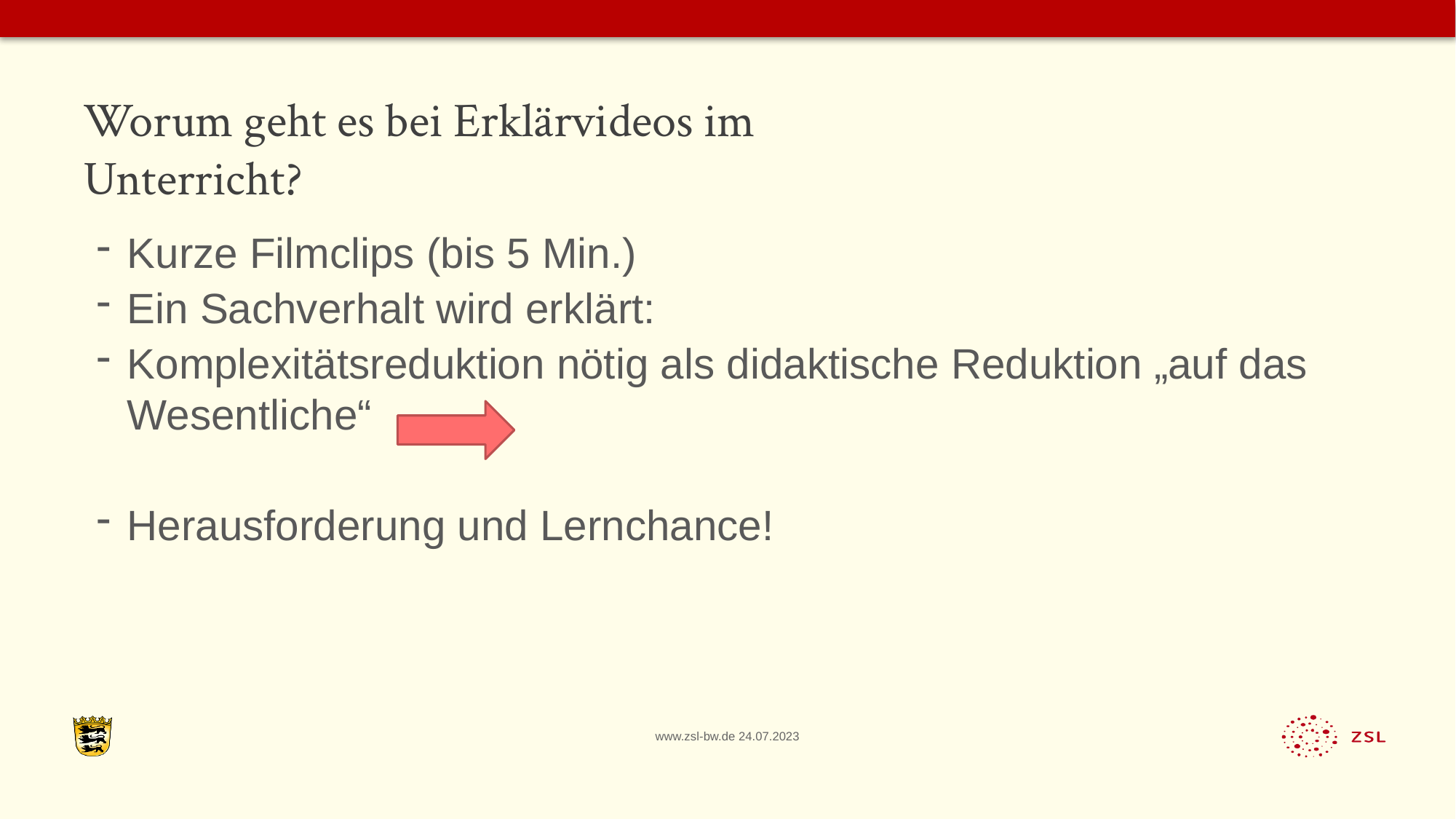

# Worum geht es bei Erklärvideos im Unterricht?
Kurze Filmclips (bis 5 Min.)
Ein Sachverhalt wird erklärt:
Komplexitätsreduktion nötig als didaktische Reduktion „auf das Wesentliche“

Herausforderung und Lernchance!